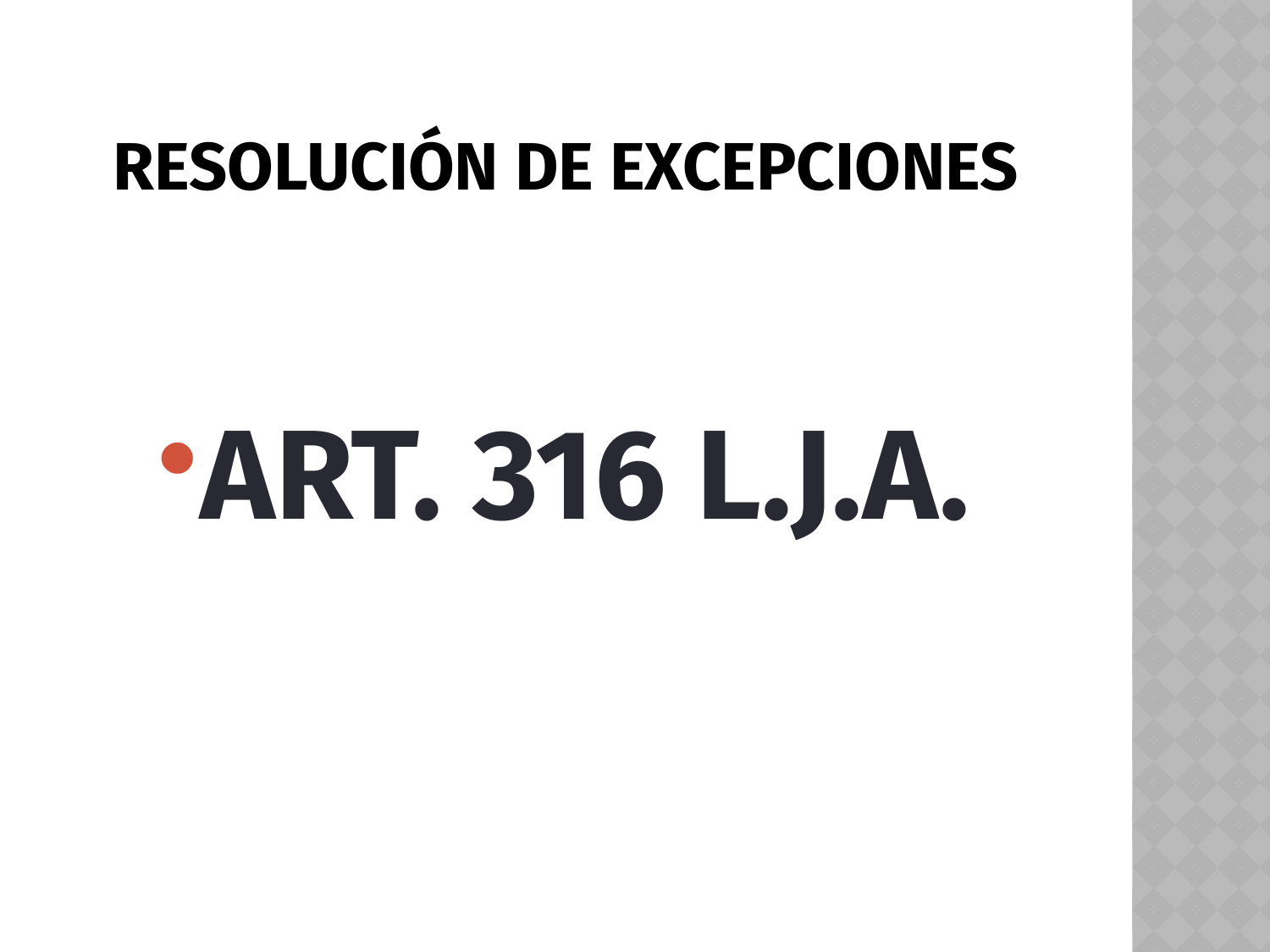

# RESOLUCIÓN DE EXCEPCIONES

ART. 316 L.J.A.